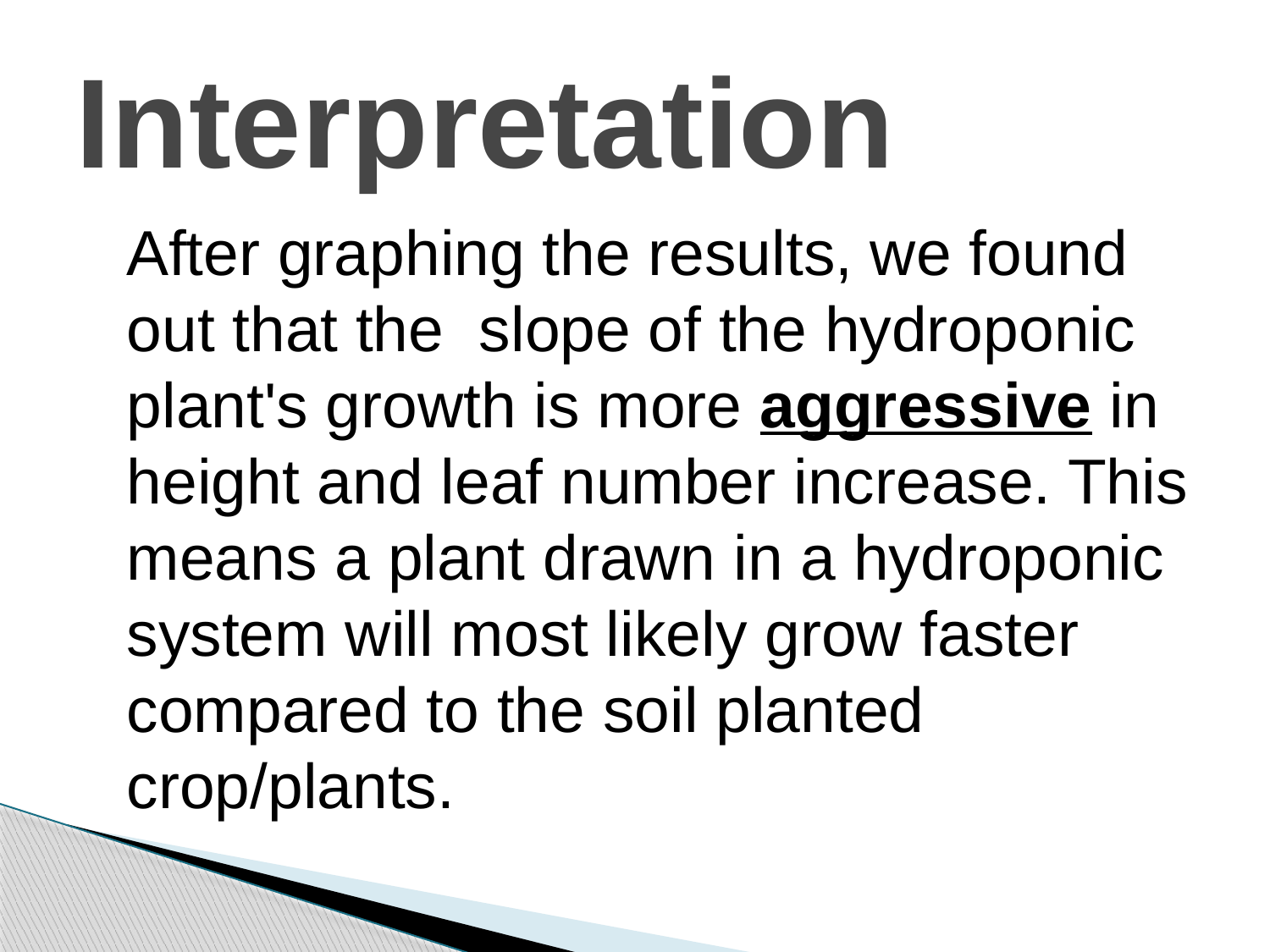

# Interpretation
  After graphing the results, we found out that the  slope of the hydroponic plant's growth is more aggressive in height and leaf number increase. This means a plant drawn in a hydroponic system will most likely grow faster compared to the soil planted crop/plants.